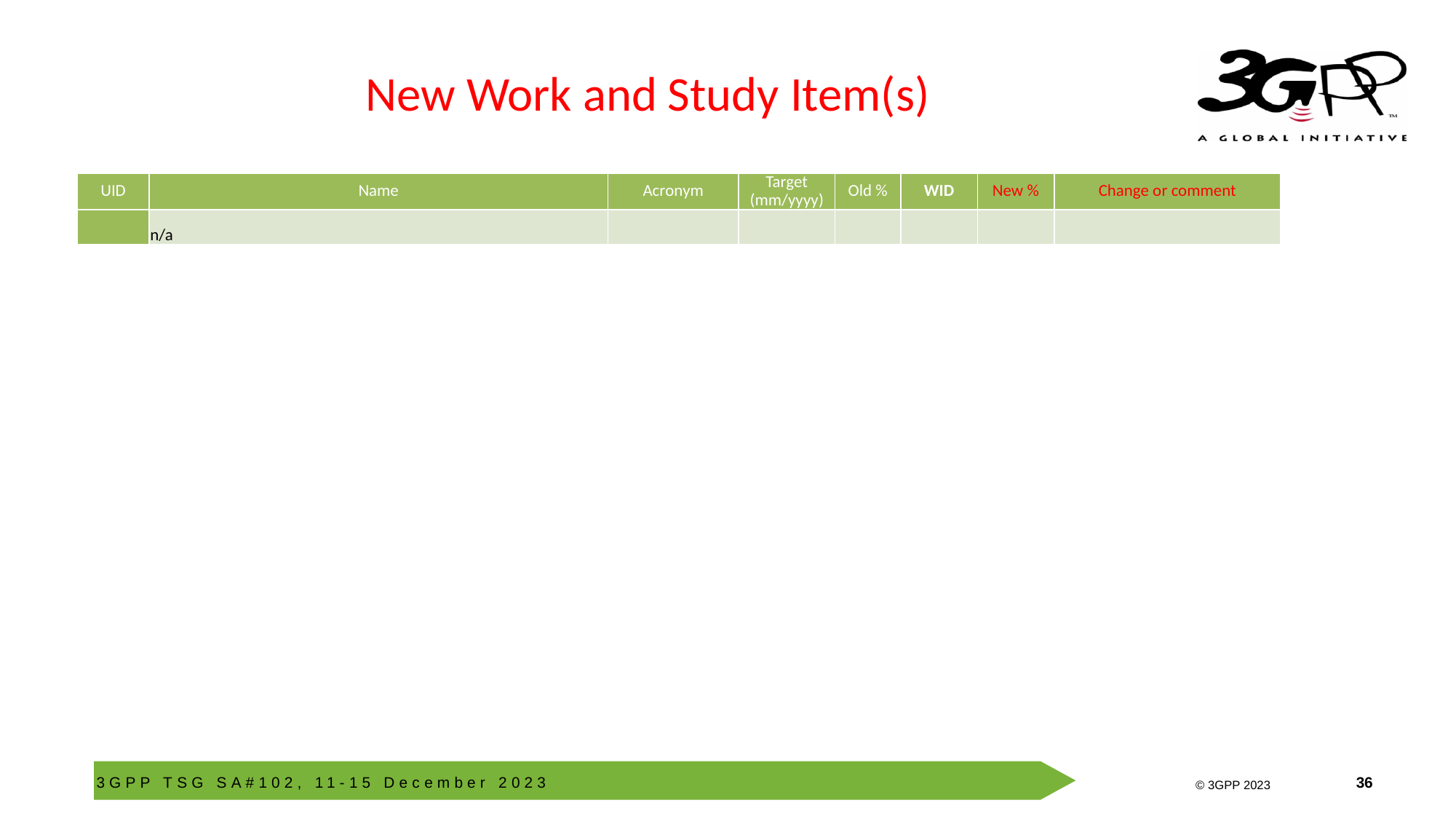

# New Work and Study Item(s)
| UID | Name | Acronym | Target (mm/yyyy) | Old % | WID | New % | Change or comment |
| --- | --- | --- | --- | --- | --- | --- | --- |
|  | n/a |  |  |  |  |  |  |